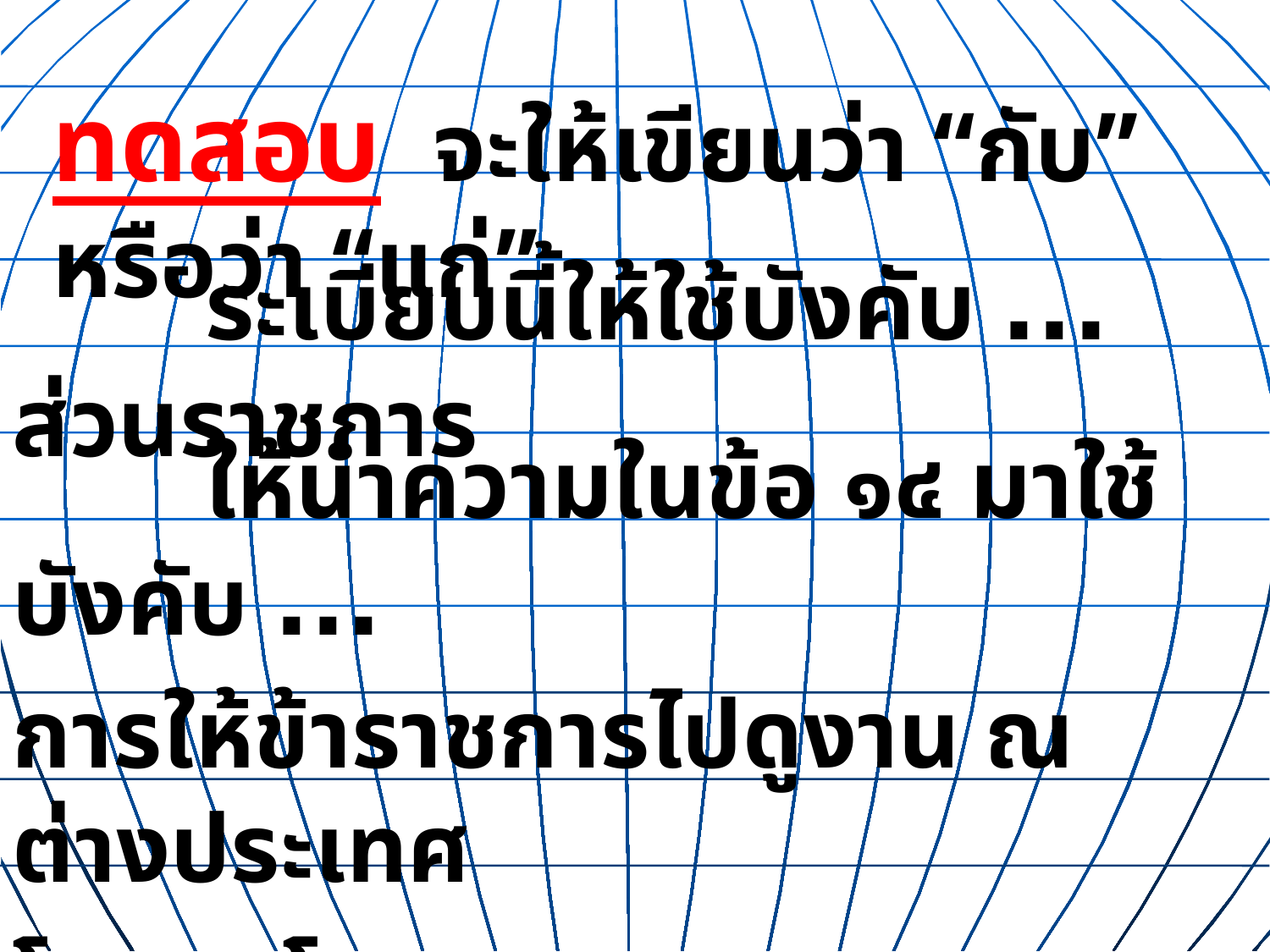

ทดสอบ 	จะให้เขียนว่า “กับ” หรือว่า “แก่”
       ระเบียบนี้ให้ใช้บังคับ ... ส่วนราชการ
       ให้นำความในข้อ ๑๔ มาใช้บังคับ ...
การให้ข้าราชการไปดูงาน ณ ต่างประเทศ
โดยอนุโลม